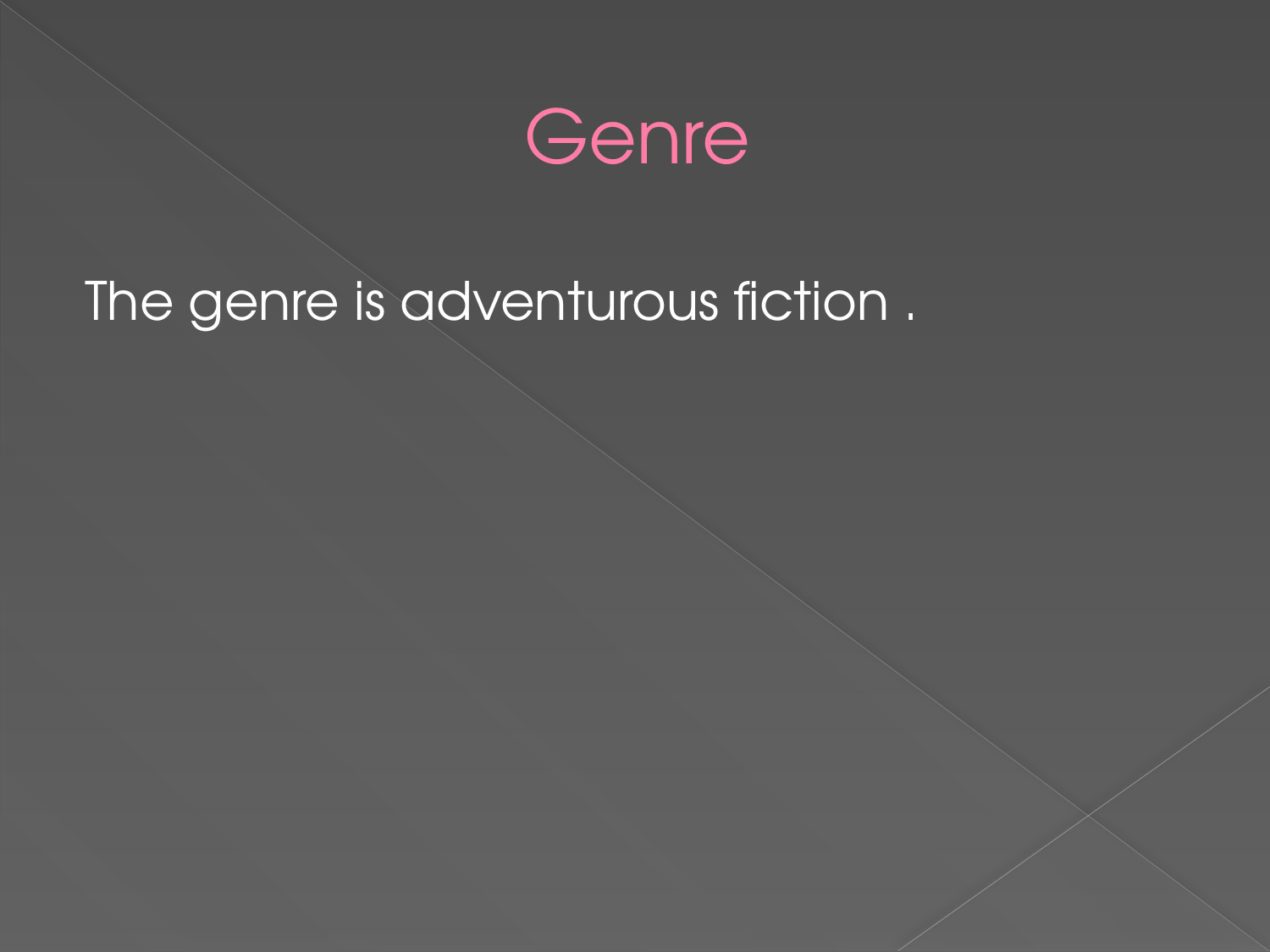

# Genre
The genre is adventurous fiction .